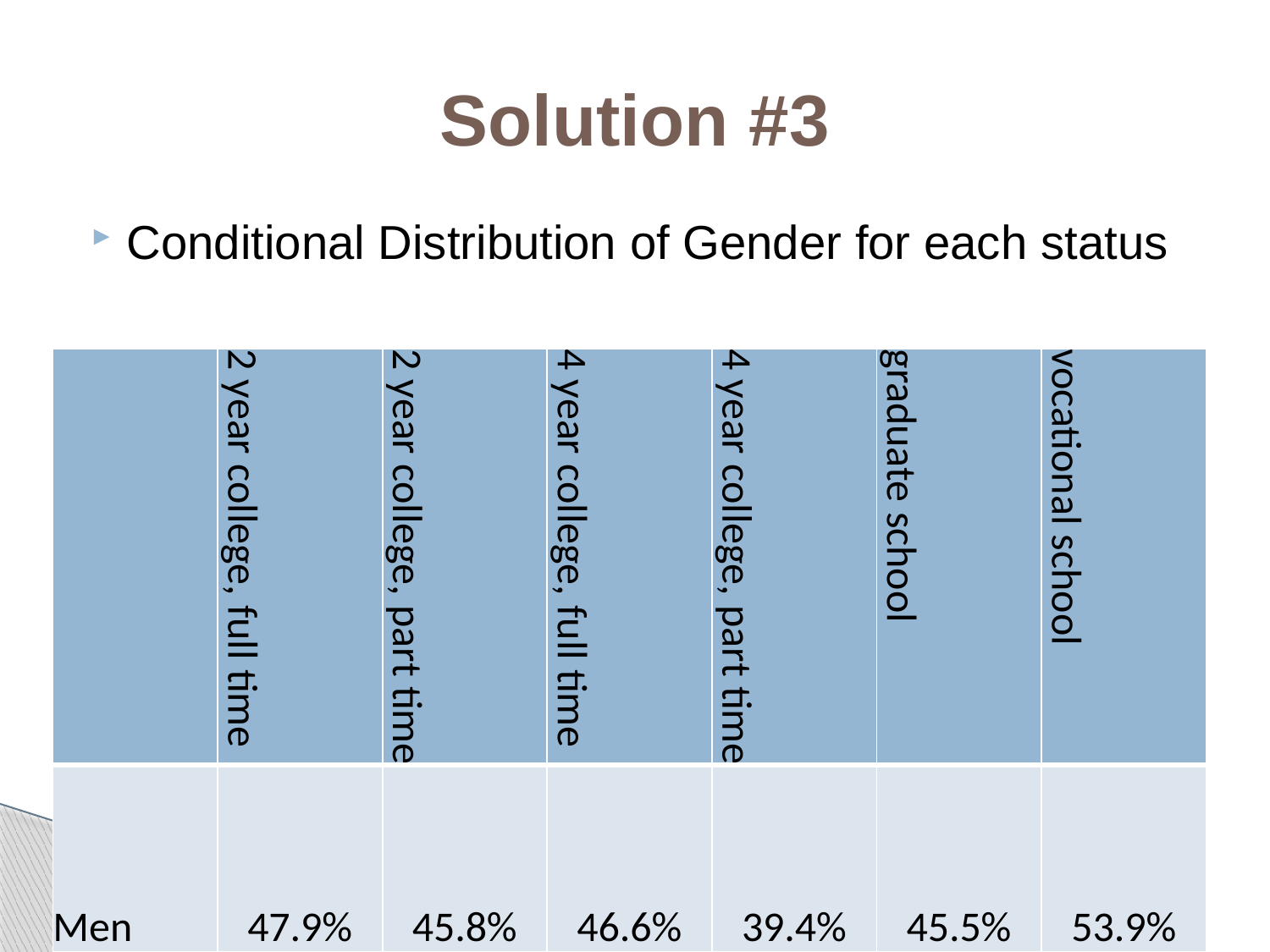

# Solution #3
Conditional Distribution of Gender for each status
|  | 2 year college, full time | 2 year college, part time | 4 year college, full time | 4 year college, part time | graduate school | vocational school |
| --- | --- | --- | --- | --- | --- | --- |
| Men | 47.9% | 45.8% | 46.6% | 39.4% | 45.5% | 53.9% |
| Women | 52.1% | 54.2% | 53.4% | 60.6% | 54.5% | 46.1% |